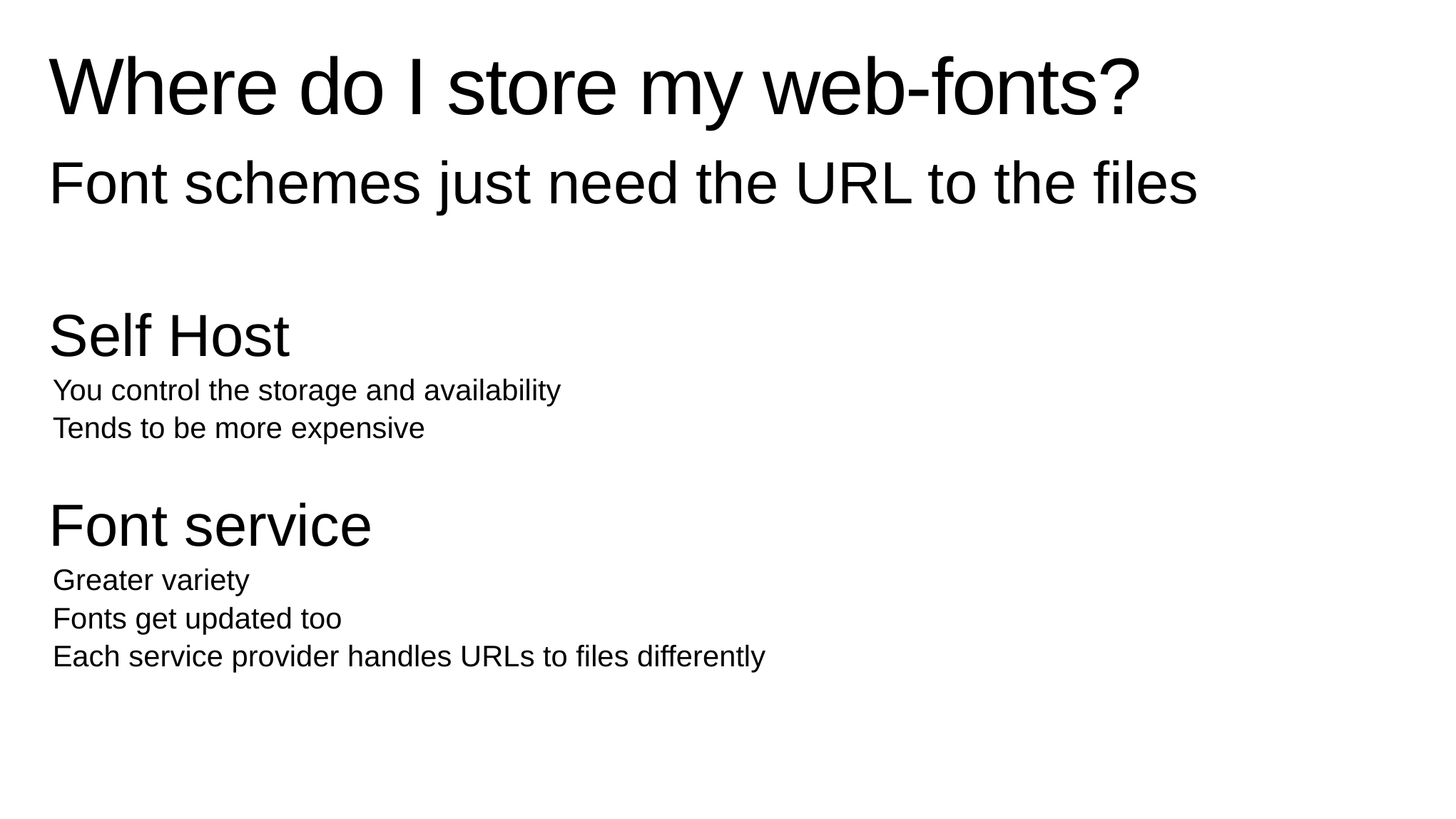

# Where do I store my web-fonts?
Font schemes just need the URL to the files

Self Host
You control the storage and availability
Tends to be more expensive

Font service
Greater variety
Fonts get updated too
Each service provider handles URLs to files differently